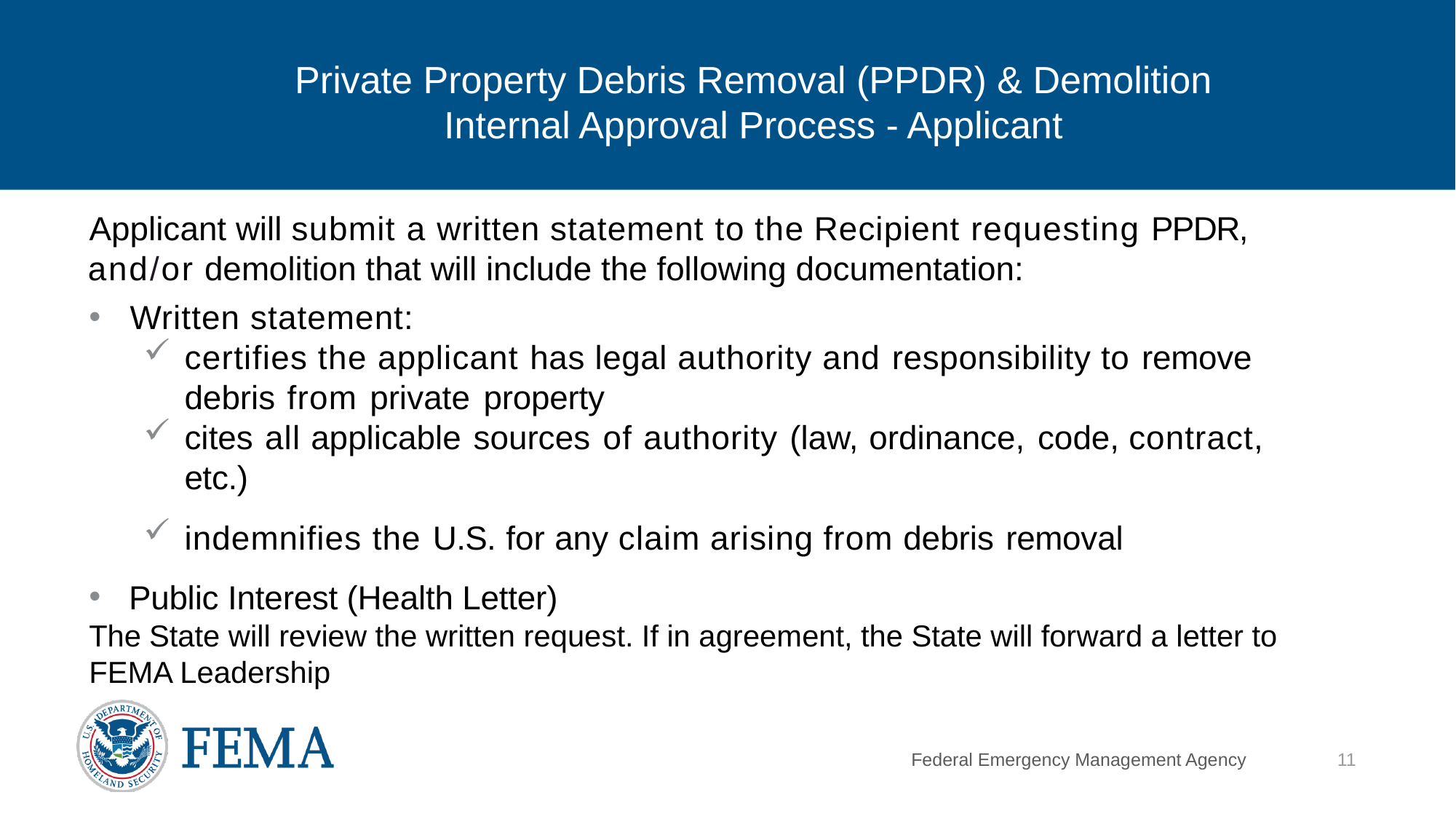

# Private Property Debris Removal (PPDR) & Demolition Internal Approval Process - Applicant

Applicant will submit a written statement to the Recipient requesting PPDR, and/or demolition that will include the following documentation:

Written statement:
certifies the applicant has legal authority and responsibility to remove debris from private property
cites all applicable sources of authority (law, ordinance, code, contract, etc.)
indemnifies the U.S. for any claim arising from debris removal
Public Interest (Health Letter)
The State will review the written request. If in agreement, the State will forward a letter to FEMA Leadership

11